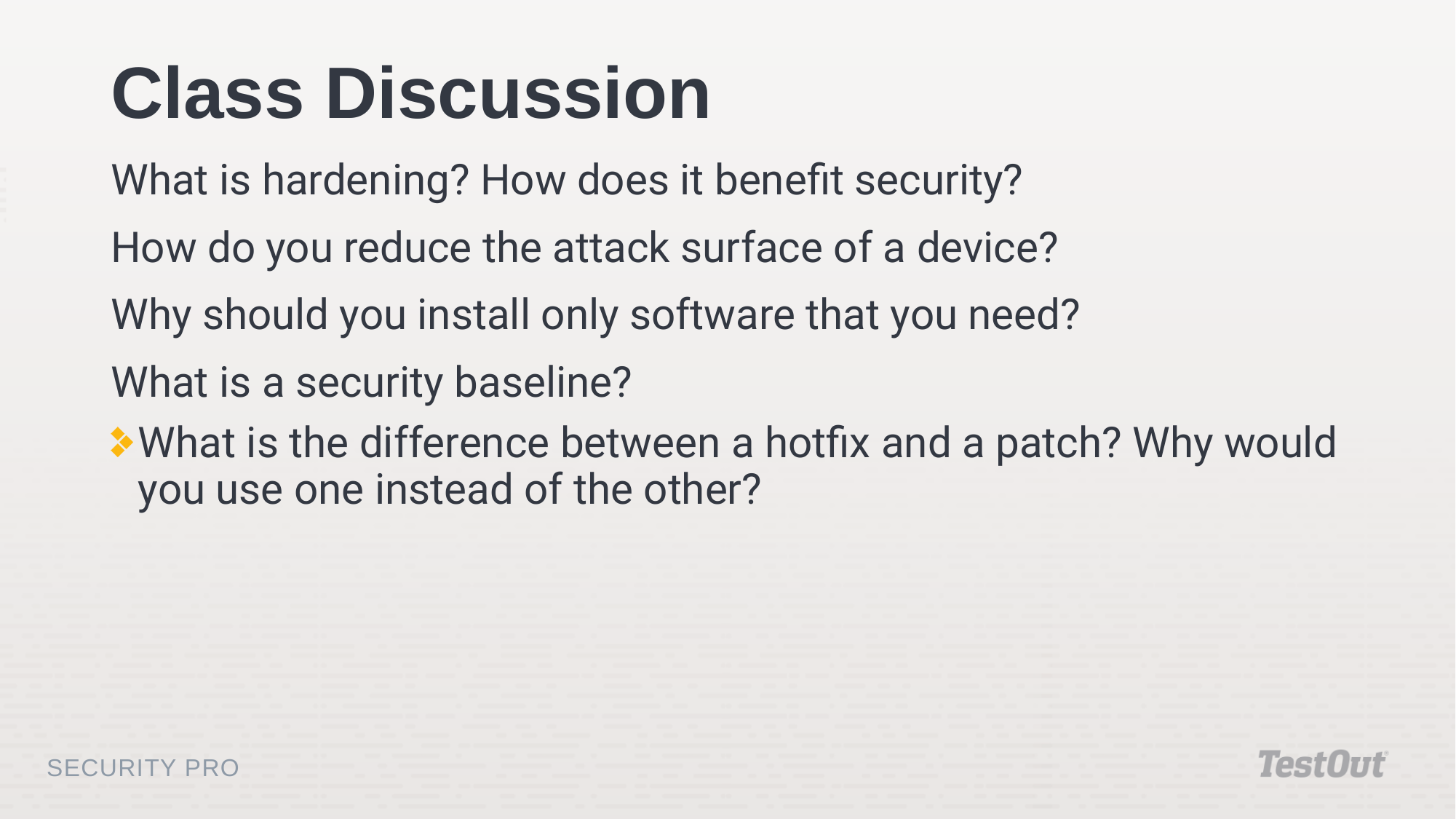

# Class Discussion
What is hardening? How does it benefit security?
How do you reduce the attack surface of a device?
Why should you install only software that you need?
What is a security baseline?
What is the difference between a hotfix and a patch? Why would you use one instead of the other?
Security Pro